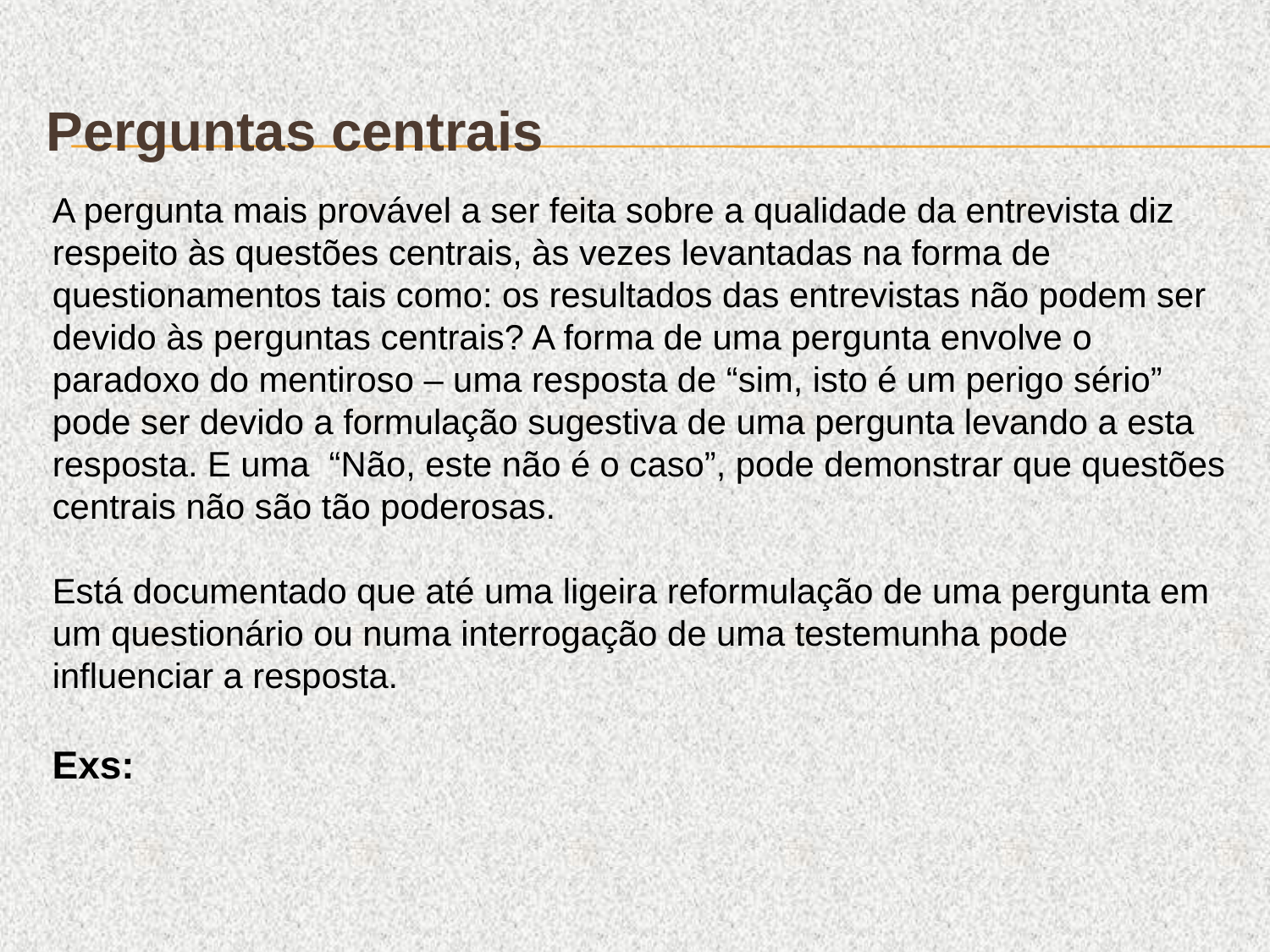

Perguntas centrais

A pergunta mais provável a ser feita sobre a qualidade da entrevista diz respeito às questões centrais, às vezes levantadas na forma de questionamentos tais como: os resultados das entrevistas não podem ser devido às perguntas centrais? A forma de uma pergunta envolve o paradoxo do mentiroso – uma resposta de “sim, isto é um perigo sério” pode ser devido a formulação sugestiva de uma pergunta levando a esta resposta. E uma  “Não, este não é o caso”, pode demonstrar que questões centrais não são tão poderosas.

Está documentado que até uma ligeira reformulação de uma pergunta em um questionário ou numa interrogação de uma testemunha pode influenciar a resposta.

Exs: